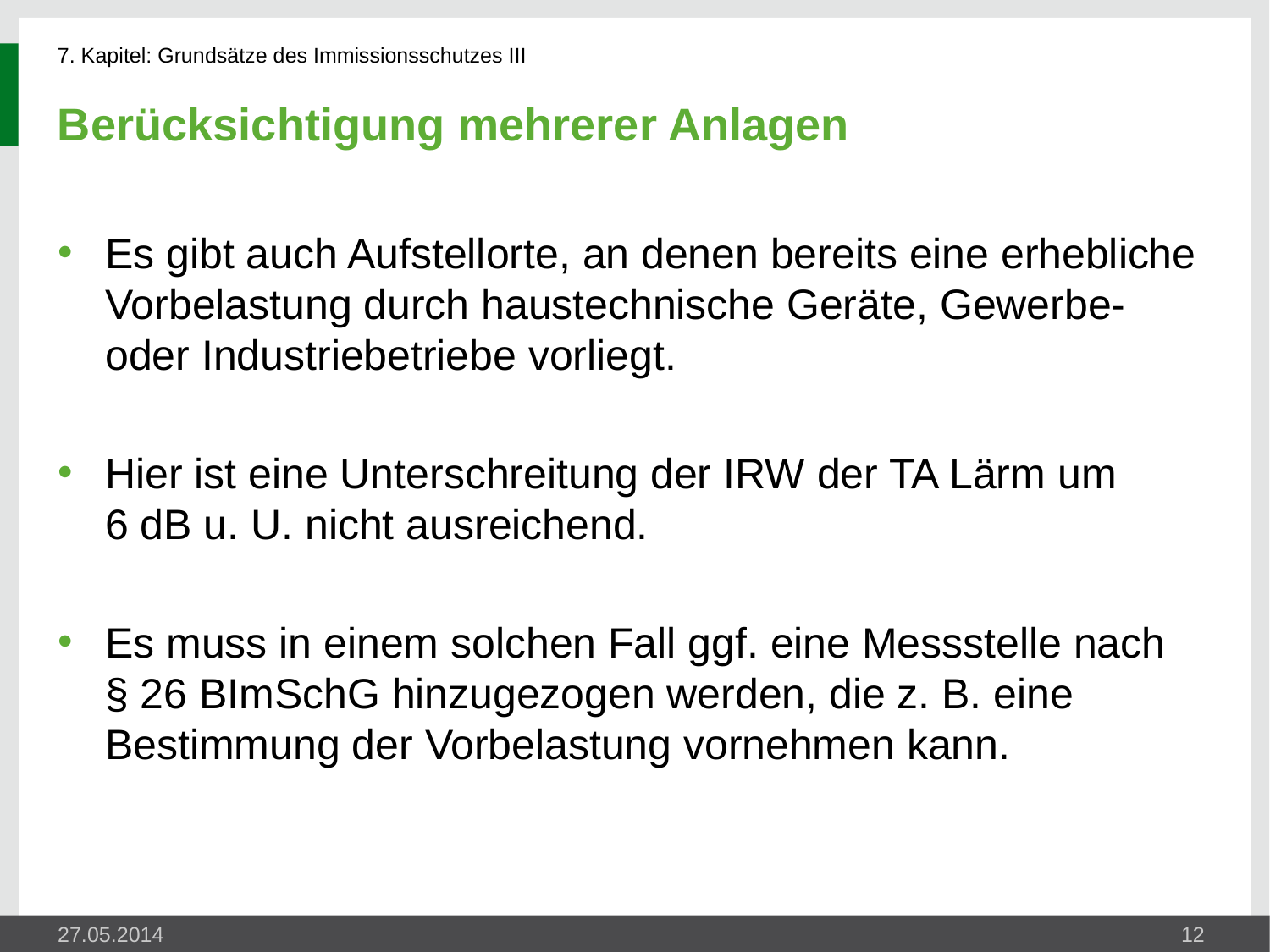

# Berücksichtigung mehrerer Anlagen
Es gibt auch Aufstellorte, an denen bereits eine erhebliche Vorbelastung durch haustechnische Geräte, Gewerbe- oder Industriebetriebe vorliegt.

Hier ist eine Unterschreitung der IRW der TA Lärm um
6 dB u. U. nicht ausreichend.

Es muss in einem solchen Fall ggf. eine Messstelle nach
§ 26 BImSchG hinzugezogen werden, die z. B. eine Bestimmung der Vorbelastung vornehmen kann.

27.05.2014
12